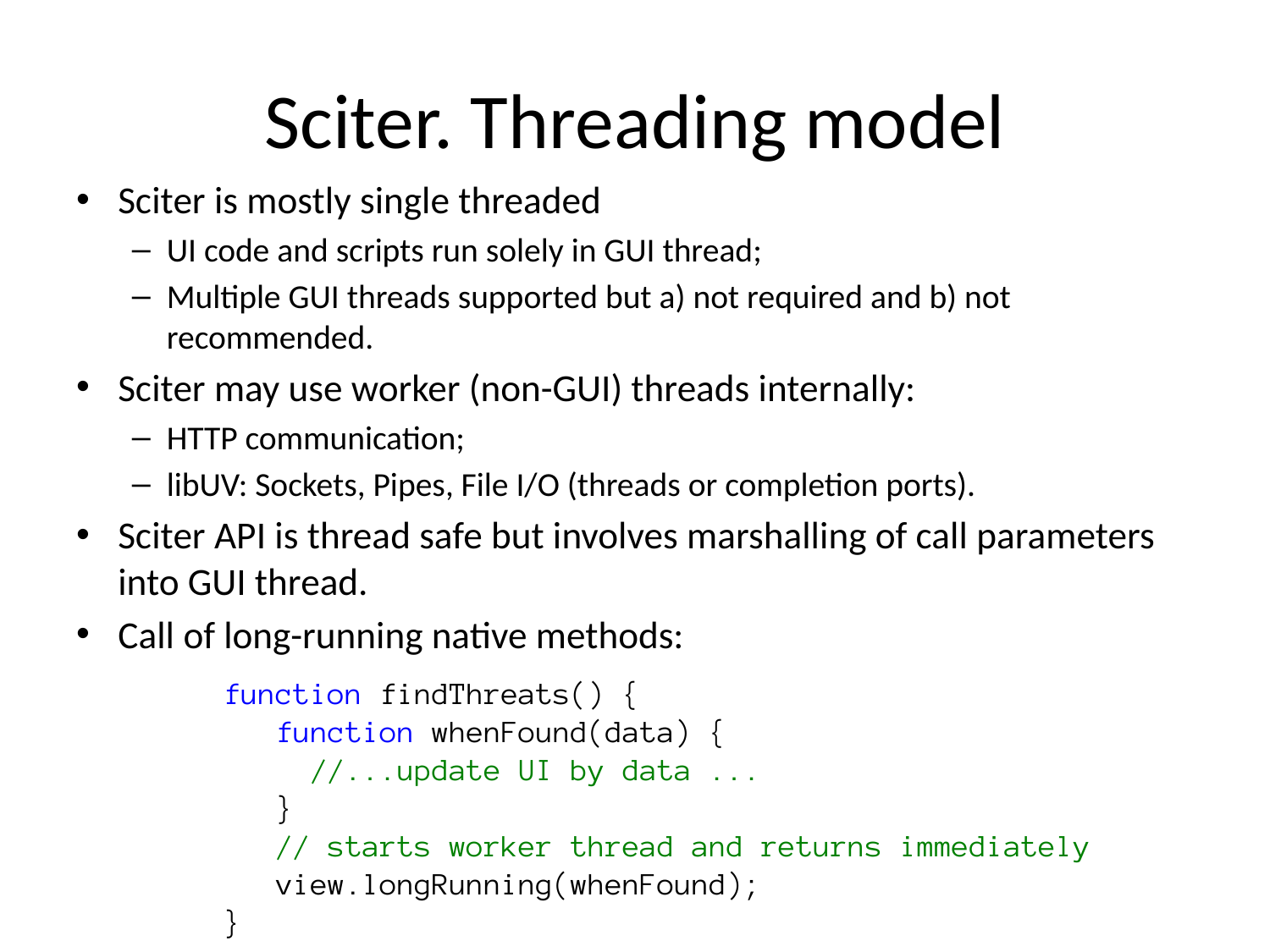

# Sciter. Threading model
Sciter is mostly single threaded
UI code and scripts run solely in GUI thread;
Multiple GUI threads supported but a) not required and b) not recommended.
Sciter may use worker (non-GUI) threads internally:
HTTP communication;
libUV: Sockets, Pipes, File I/O (threads or completion ports).
Sciter API is thread safe but involves marshalling of call parameters into GUI thread.
Call of long-running native methods:
function findThreats() {
   function whenFound(data) {
     //...update UI by data ...
   }
   // starts worker thread and returns immediately
   view.longRunning(whenFound);
}